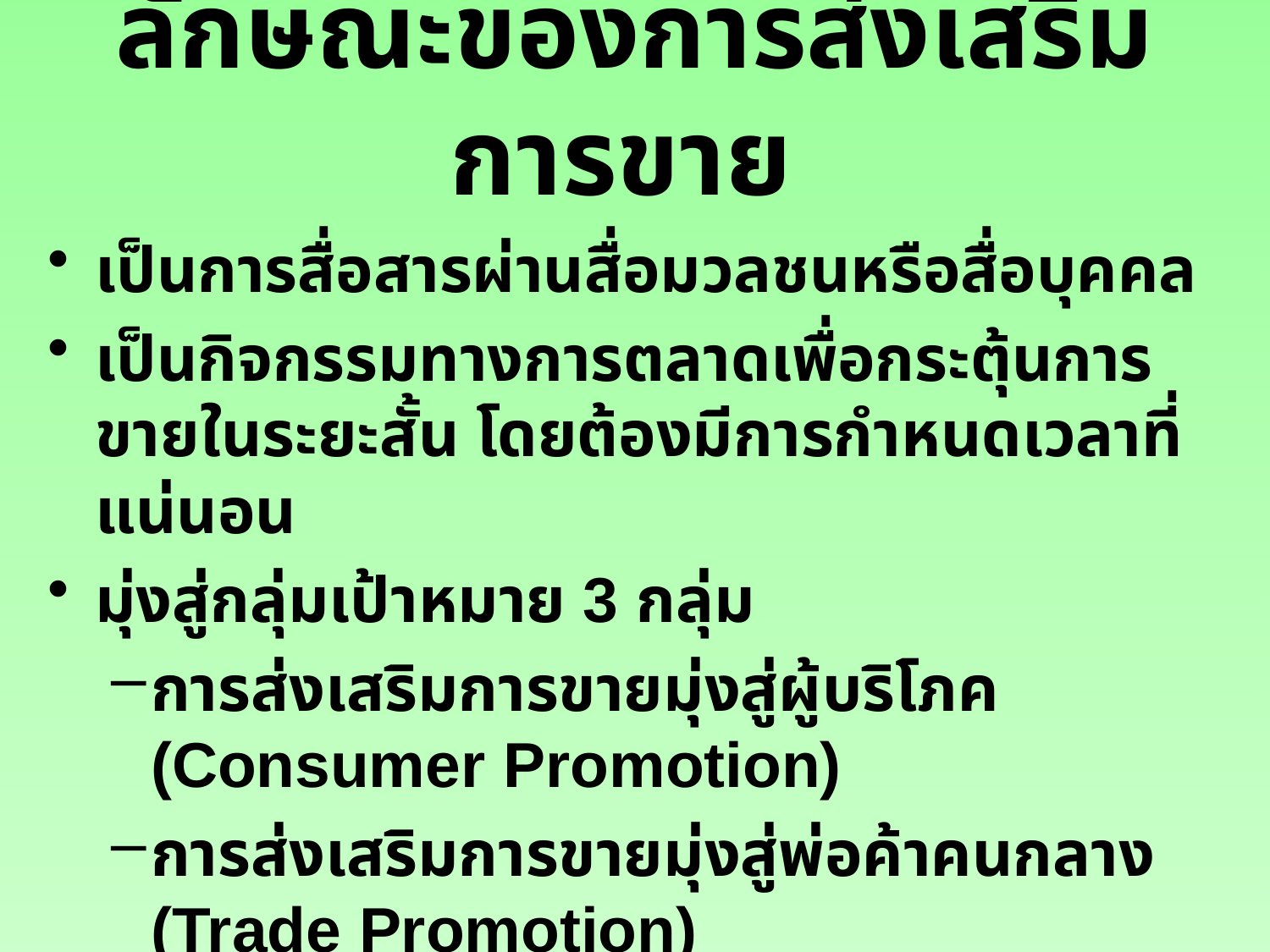

# ลักษณะของการส่งเสริมการขาย
เป็นการสื่อสารผ่านสื่อมวลชนหรือสื่อบุคคล
เป็นกิจกรรมทางการตลาดเพื่อกระตุ้นการขายในระยะสั้น โดยต้องมีการกำหนดเวลาที่แน่นอน
มุ่งสู่กลุ่มเป้าหมาย 3 กลุ่ม
การส่งเสริมการขายมุ่งสู่ผู้บริโภค (Consumer Promotion)
การส่งเสริมการขายมุ่งสู่พ่อค้าคนกลาง (Trade Promotion)
การส่งเสริมการขายมุ่งสู่หน่วยงานขาย (Sales Force Promotion)